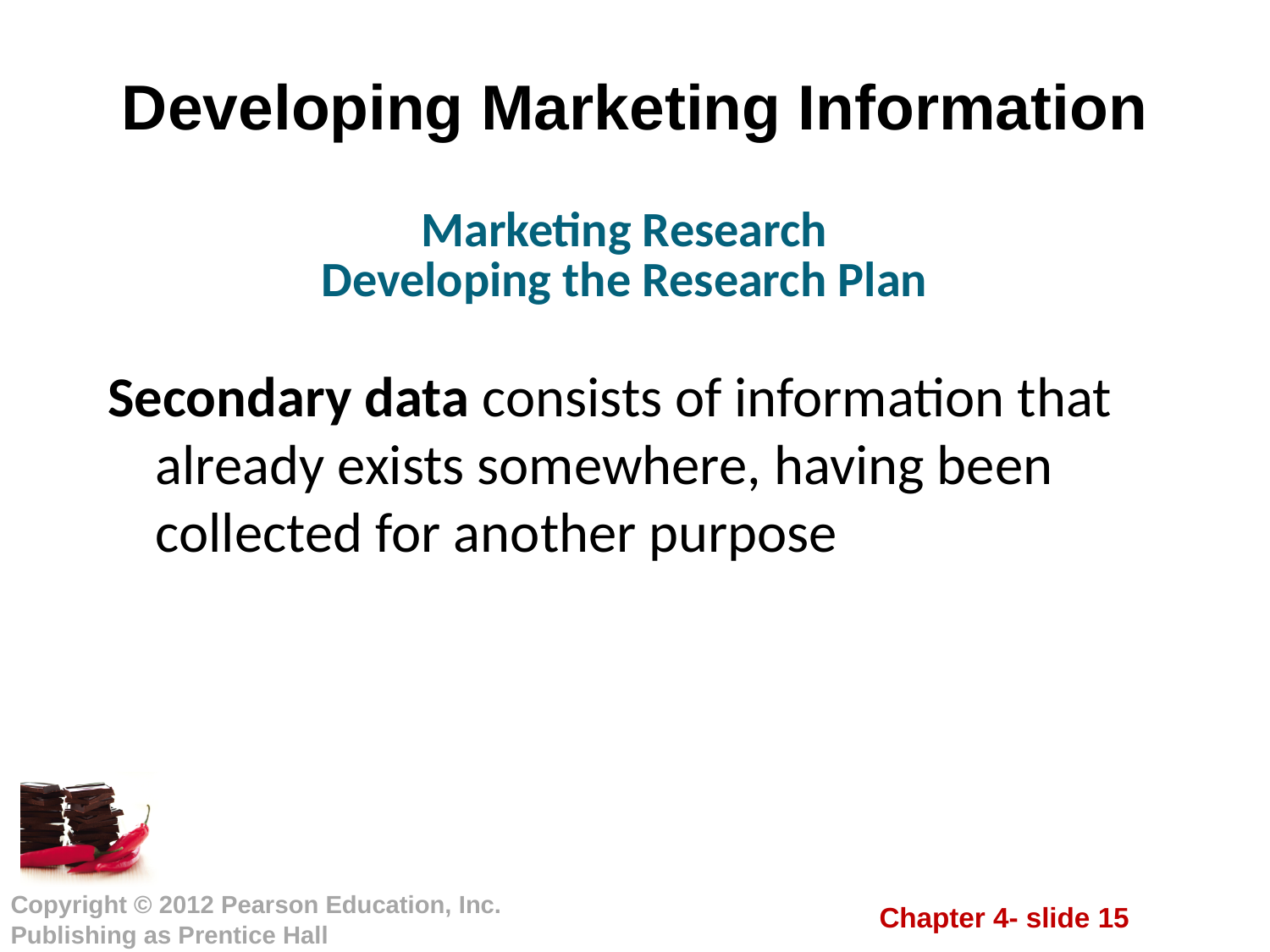

# Developing Marketing Information
Marketing Research
Developing the Research Plan

Secondary data consists of information that already exists somewhere, having been collected for another purpose